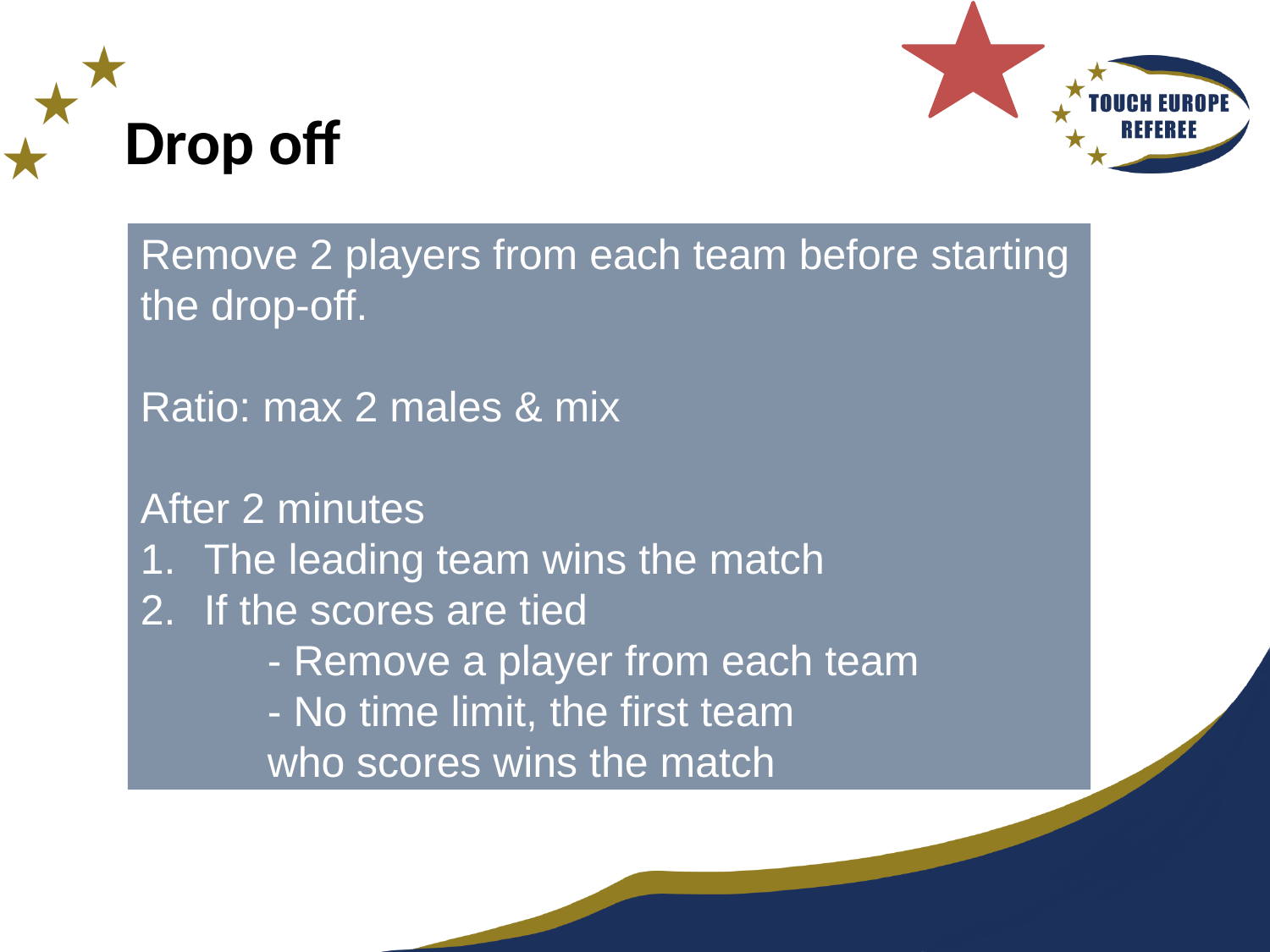

# Drop off
Remove 2 players from each team before starting the drop-off.

Ratio: max 2 males & mix

After 2 minutes
The leading team wins the match
If the scores are tied
	- Remove a player from each team
	- No time limit, the first team
	who scores wins the match